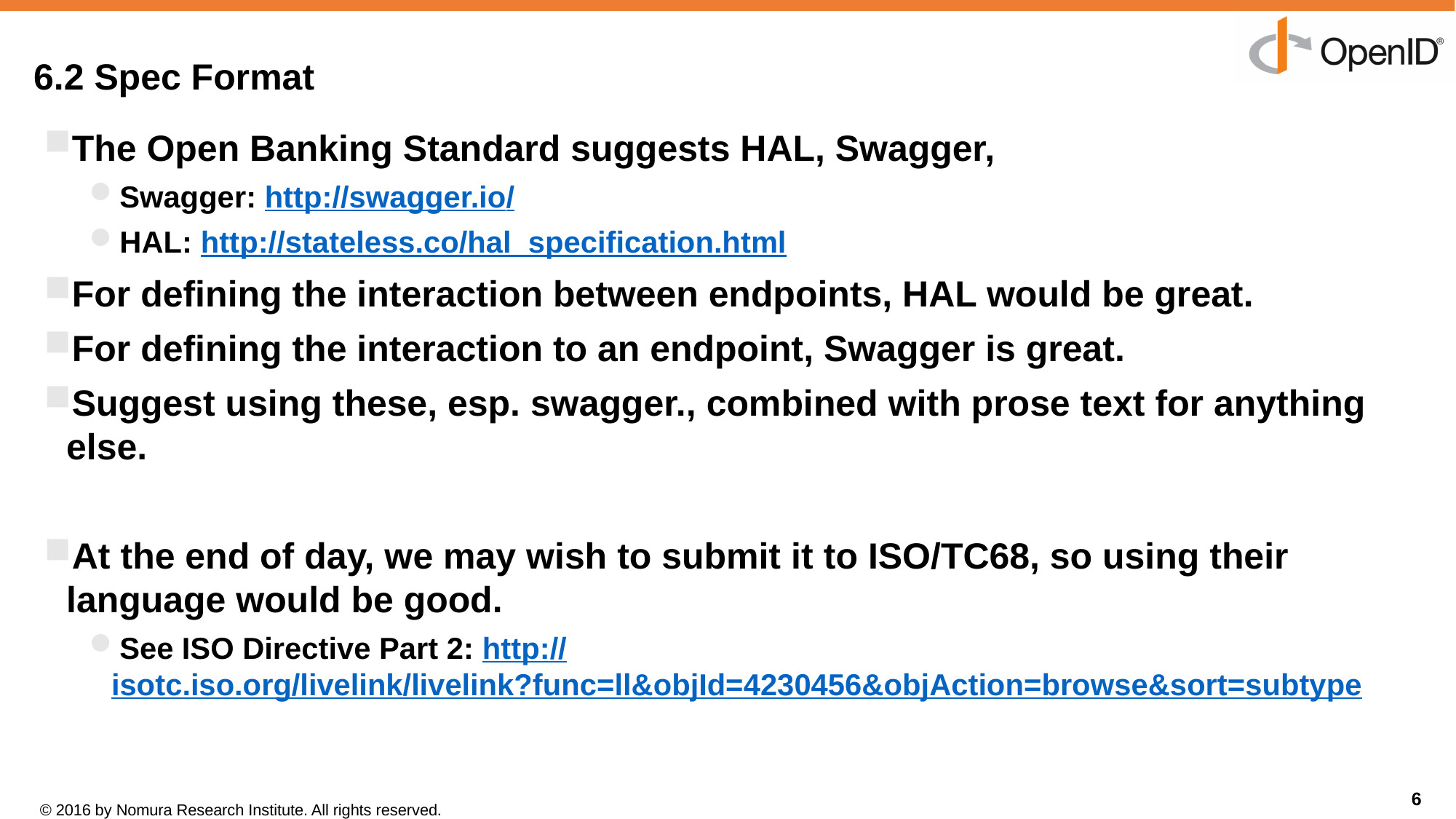

# 6.2 Spec Format
The Open Banking Standard suggests HAL, Swagger,
Swagger: http://swagger.io/
HAL: http://stateless.co/hal_specification.html
For defining the interaction between endpoints, HAL would be great.
For defining the interaction to an endpoint, Swagger is great.
Suggest using these, esp. swagger., combined with prose text for anything else.

At the end of day, we may wish to submit it to ISO/TC68, so using their language would be good.
See ISO Directive Part 2: http://isotc.iso.org/livelink/livelink?func=ll&objId=4230456&objAction=browse&sort=subtype

6